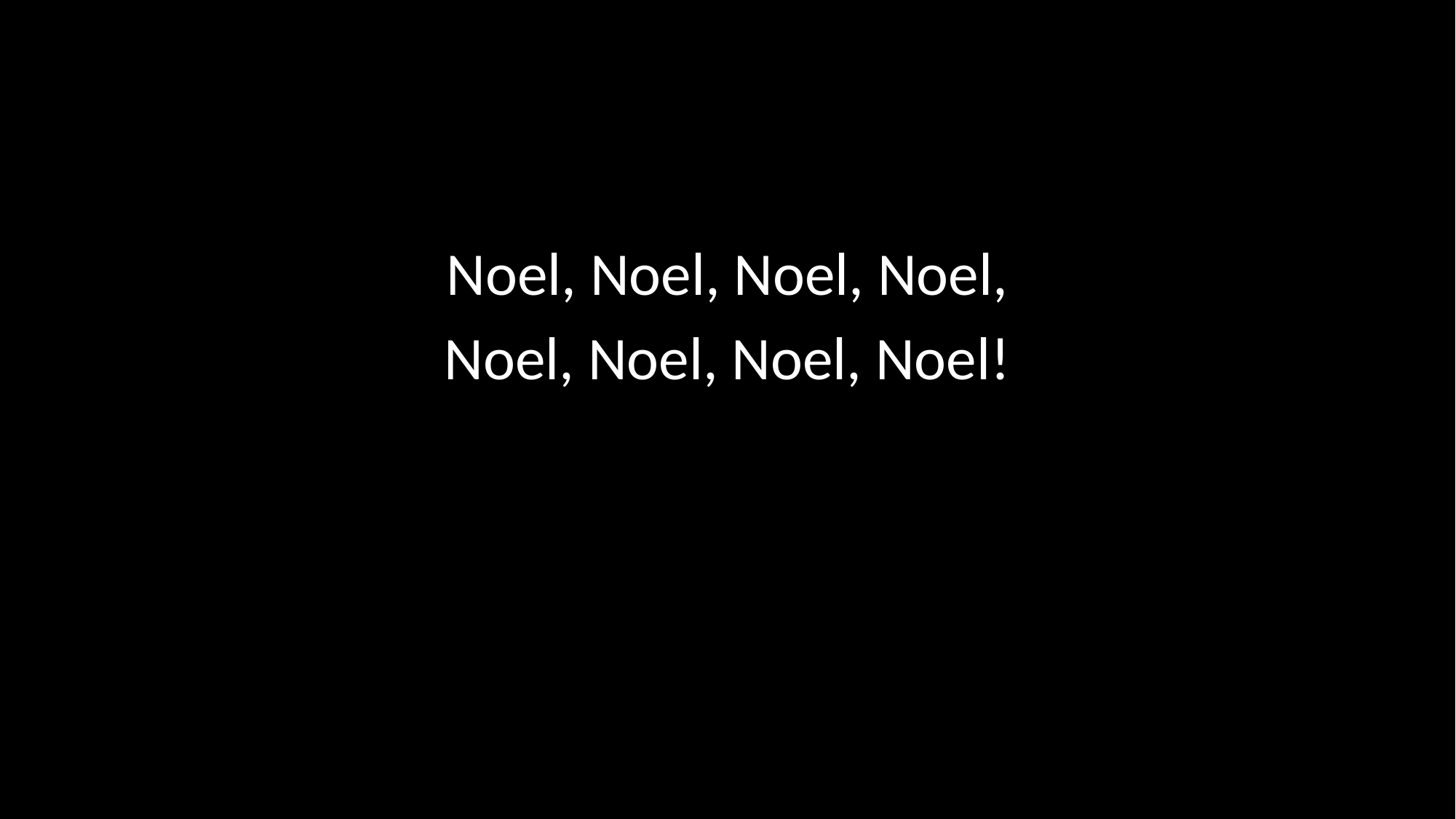

Noel, Noel, Noel, Noel,
Noel, Noel, Noel, Noel!